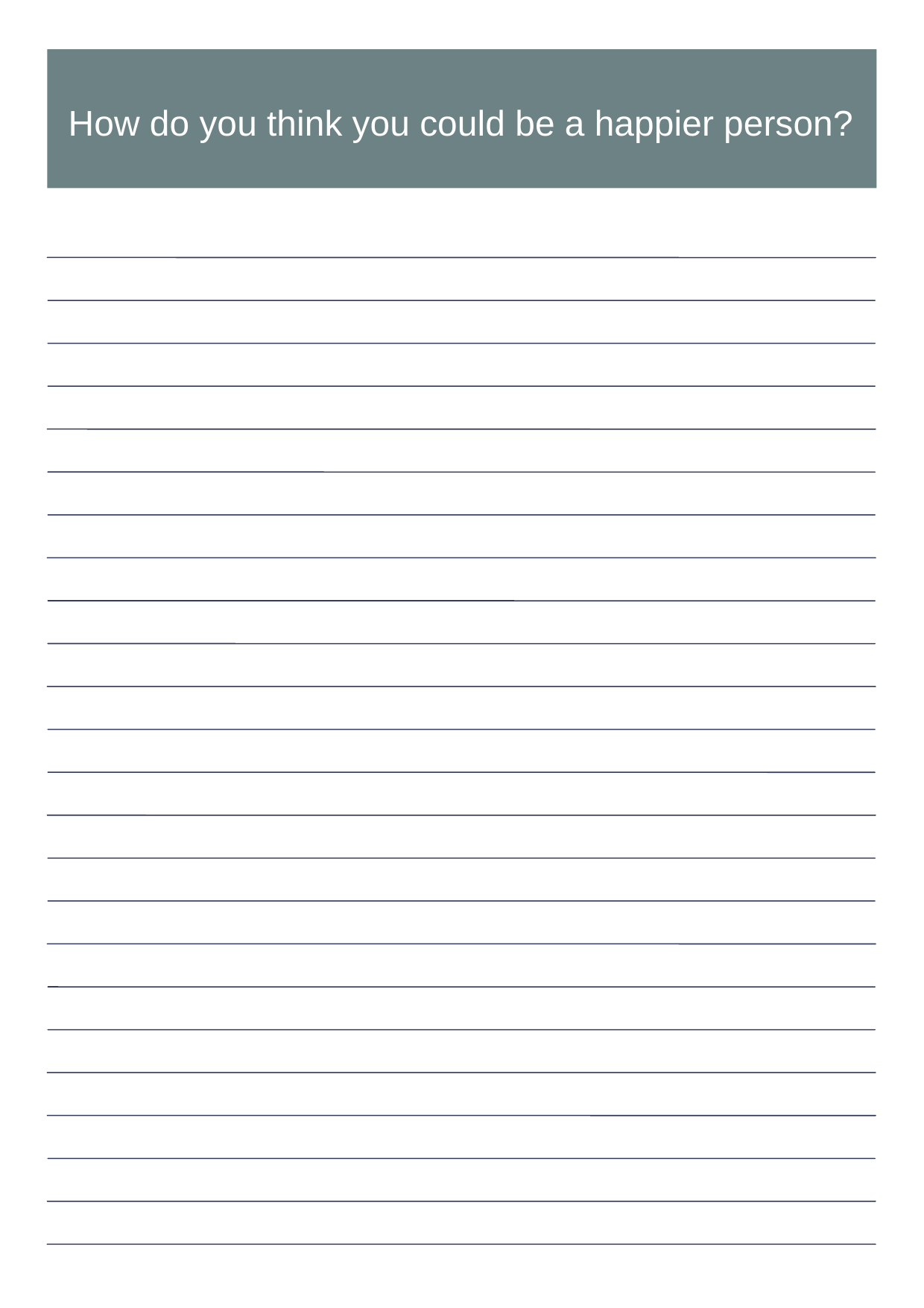

How do you think you could be a happier person?